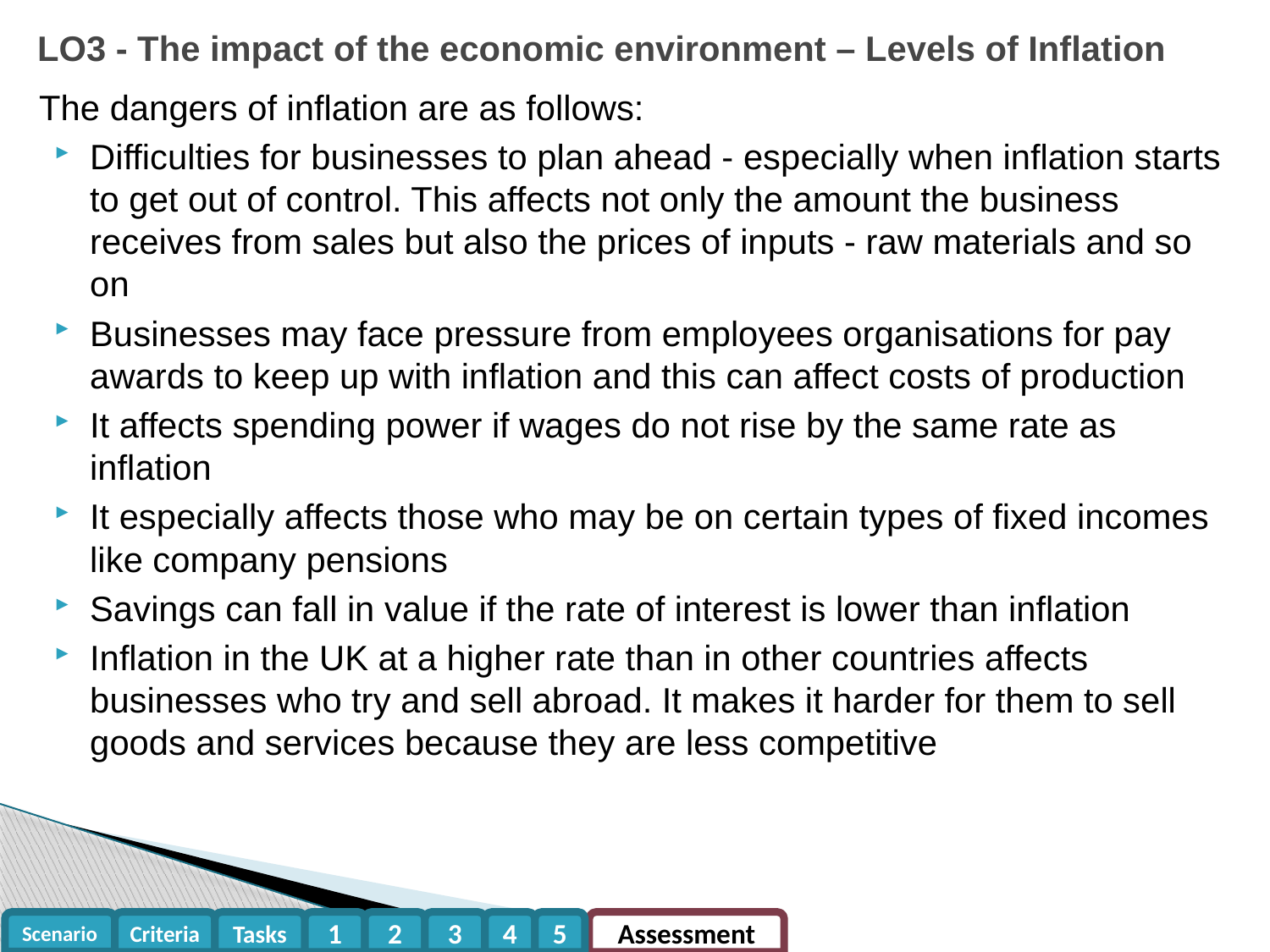

LO3 - The impact of the economic environment – Levels of Inflation
The dangers of inflation are as follows:
Difficulties for businesses to plan ahead - especially when inflation starts to get out of control. This affects not only the amount the business receives from sales but also the prices of inputs - raw materials and so on
Businesses may face pressure from employees organisations for pay awards to keep up with inflation and this can affect costs of production
It affects spending power if wages do not rise by the same rate as inflation
It especially affects those who may be on certain types of fixed incomes like company pensions
Savings can fall in value if the rate of interest is lower than inflation
Inflation in the UK at a higher rate than in other countries affects businesses who try and sell abroad. It makes it harder for them to sell goods and services because they are less competitive